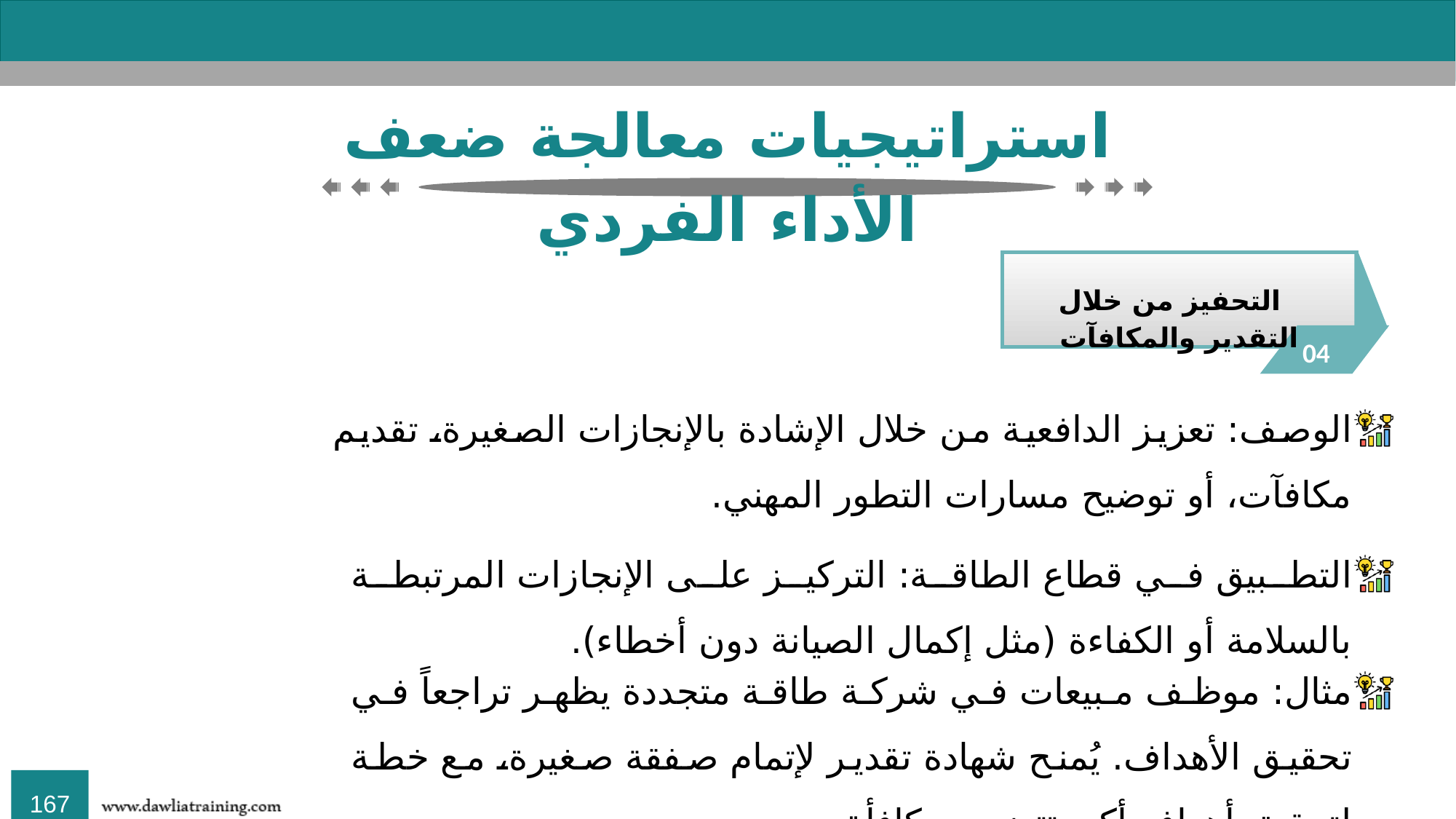

استراتيجيات معالجة ضعف الأداء الفردي

04
التحفيز من خلال التقدير والمكافآت
الوصف: تعزيز الدافعية من خلال الإشادة بالإنجازات الصغيرة، تقديم مكافآت، أو توضيح مسارات التطور المهني.
التطبيق في قطاع الطاقة: التركيز على الإنجازات المرتبطة بالسلامة أو الكفاءة (مثل إكمال الصيانة دون أخطاء).
مثال: موظف مبيعات في شركة طاقة متجددة يظهر تراجعاً في تحقيق الأهداف. يُمنح شهادة تقدير لإتمام صفقة صغيرة، مع خطة لتحقيق أهداف أكبر تتضمن مكافأة.